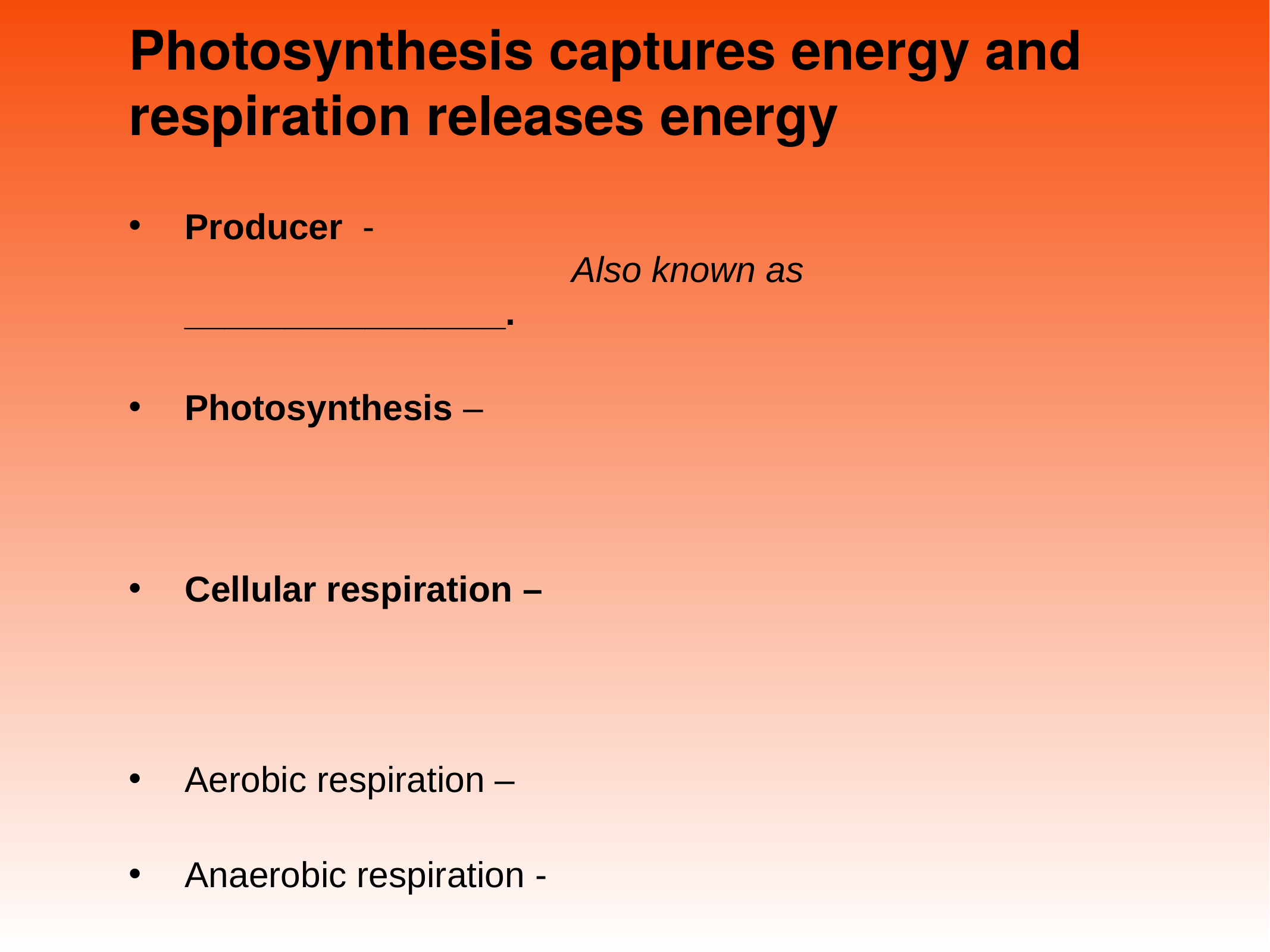

# Photosynthesis captures energy and respiration releases energy
Producer  -                                                                             				   Also known as ________________.
Photosynthesis –
Cellular respiration –

Aerobic respiration –
Anaerobic respiration -